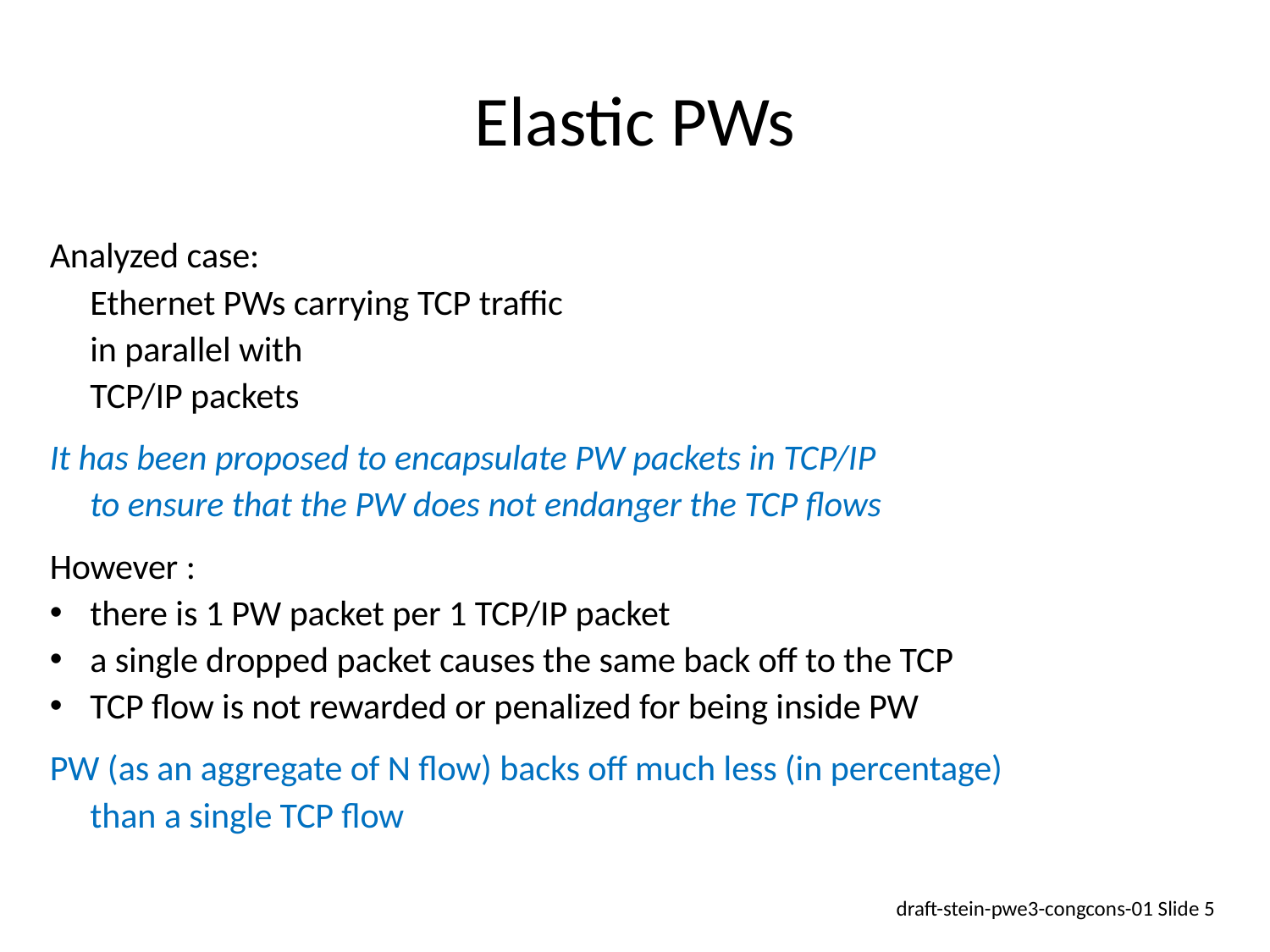

# Elastic PWs
Analyzed case:
	Ethernet PWs carrying TCP traffic
		in parallel with
	TCP/IP packets
It has been proposed to encapsulate PW packets in TCP/IP
	to ensure that the PW does not endanger the TCP flows
However :
there is 1 PW packet per 1 TCP/IP packet
a single dropped packet causes the same back off to the TCP
TCP flow is not rewarded or penalized for being inside PW
PW (as an aggregate of N flow) backs off much less (in percentage)
	than a single TCP flow

draft-stein-pwe3-congcons-01 Slide 5